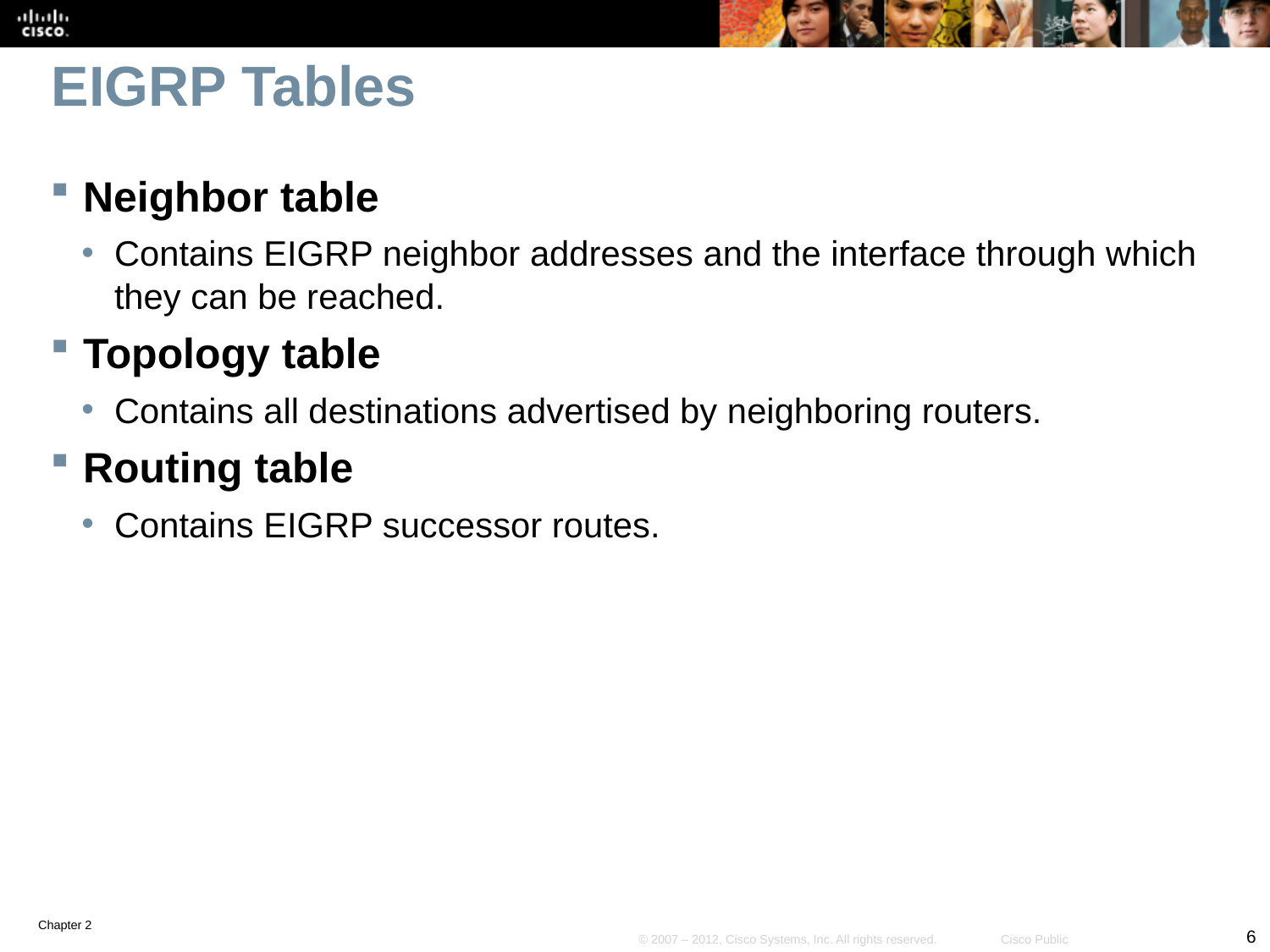

# EIGRP Tables
Neighbor table
Contains EIGRP neighbor addresses and the interface through which they can be reached.
Topology table
Contains all destinations advertised by neighboring routers.
Routing table
Contains EIGRP successor routes.